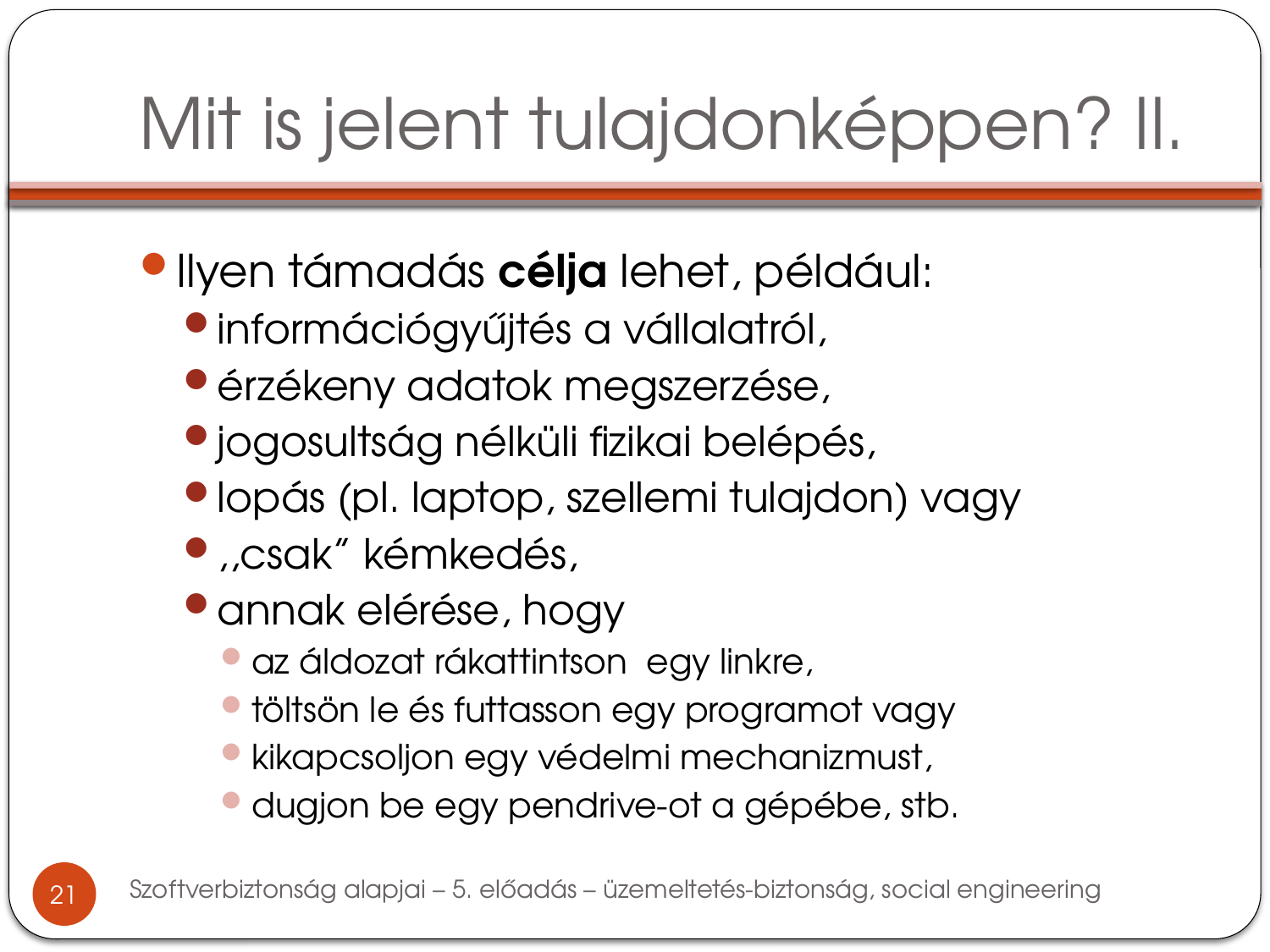

# Mit is jelent tulajdonképpen? II.
Ilyen támadás célja lehet, például:
információgyűjtés a vállalatról,
érzékeny adatok megszerzése,
jogosultság nélküli fizikai belépés,
lopás (pl. laptop, szellemi tulajdon) vagy
,,csak” kémkedés,
annak elérése, hogy
az áldozat rákattintson  egy linkre,
töltsön le és futtasson egy programot vagy
kikapcsoljon egy védelmi mechanizmust,
dugjon be egy pendrive-ot a gépébe, stb.
Szoftverbiztonság alapjai – 5. előadás – üzemeltetés-biztonság, social engineering
21